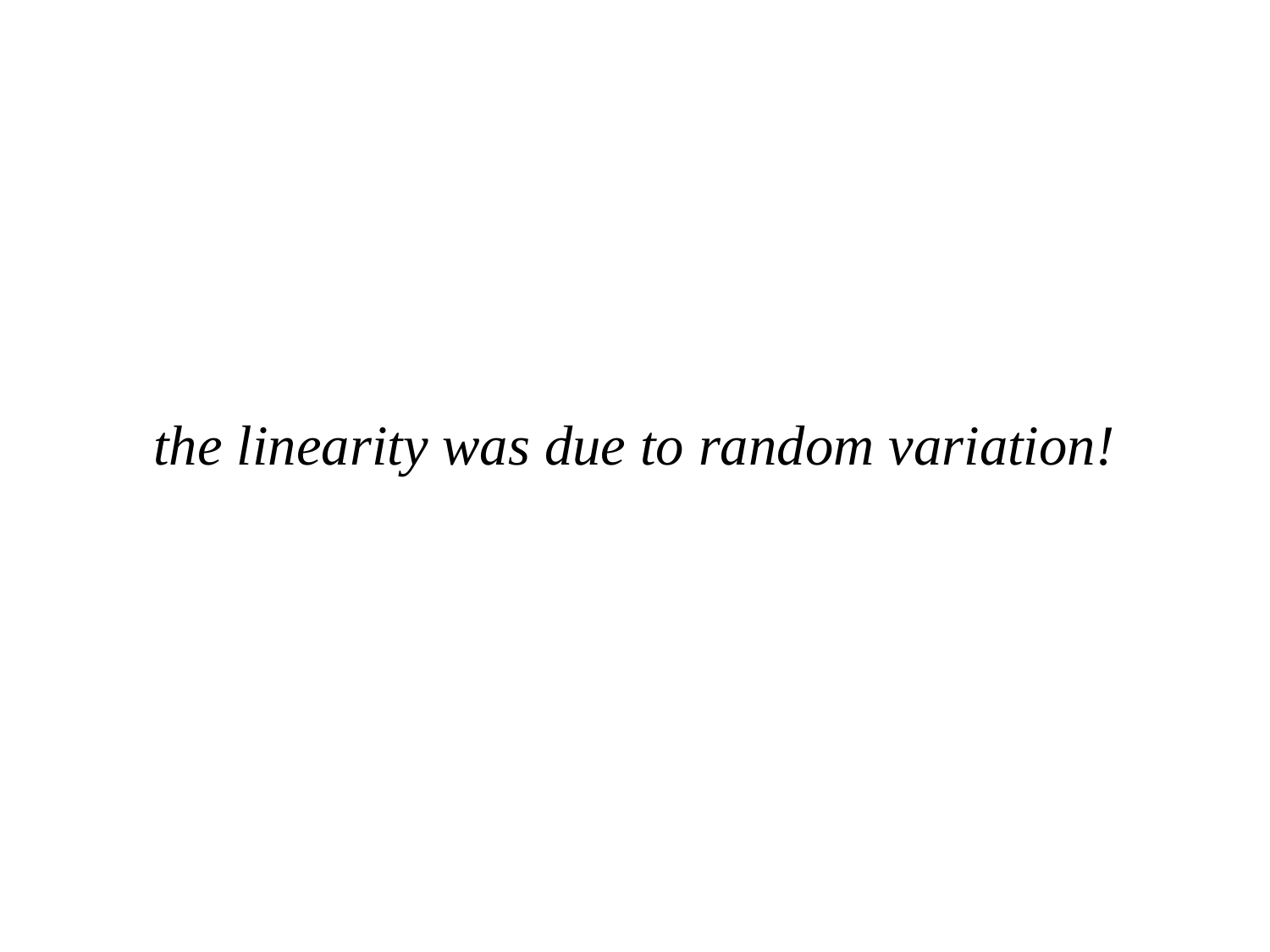

the linearity was due to random variation!